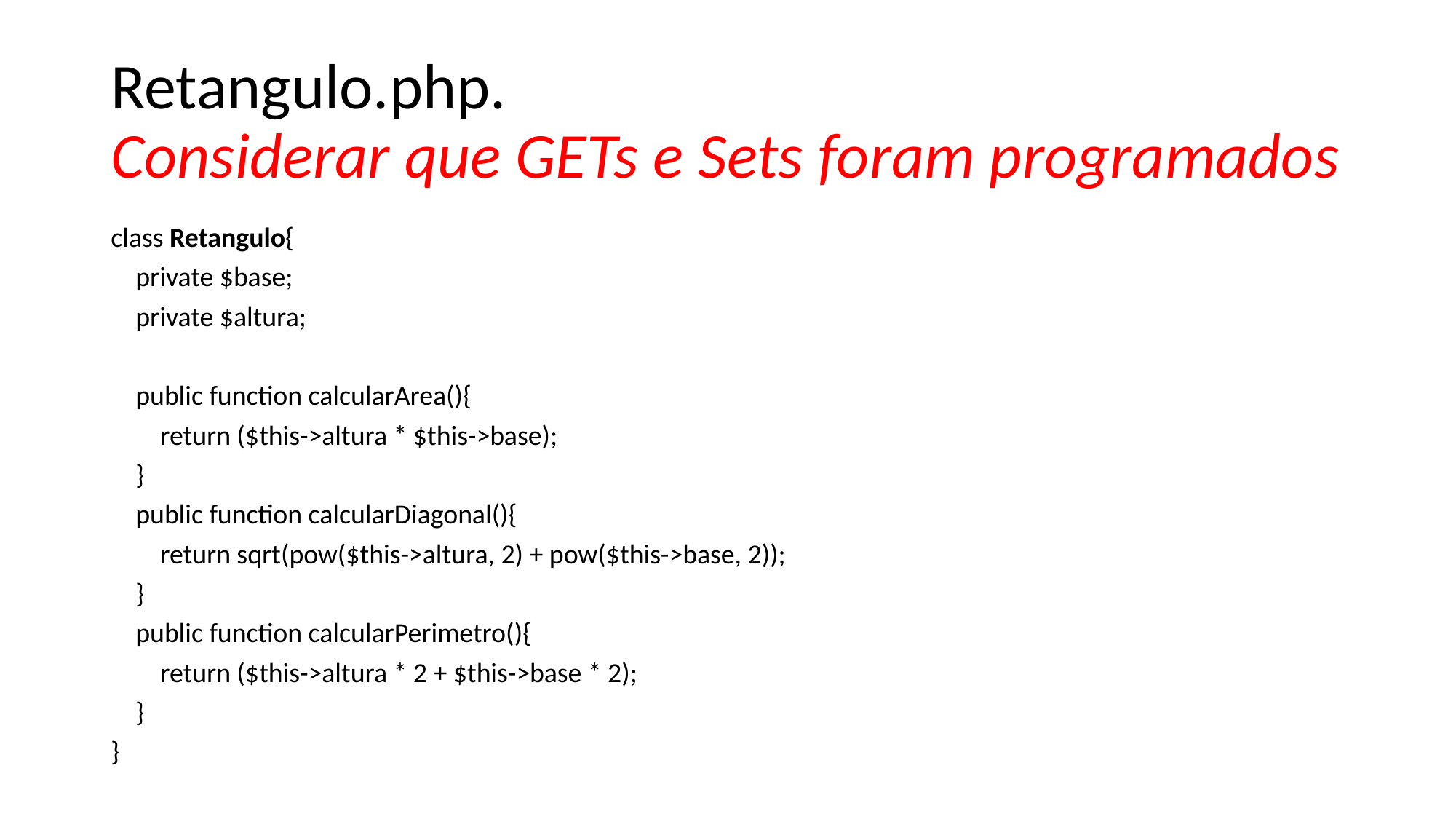

# Retangulo.php. Considerar que GETs e Sets foram programados
class Retangulo{
    private $base;
    private $altura;

    public function calcularArea(){
        return ($this->altura * $this->base);
    }
    public function calcularDiagonal(){
        return sqrt(pow($this->altura, 2) + pow($this->base, 2));
    }
    public function calcularPerimetro(){
        return ($this->altura * 2 + $this->base * 2);
    }
}